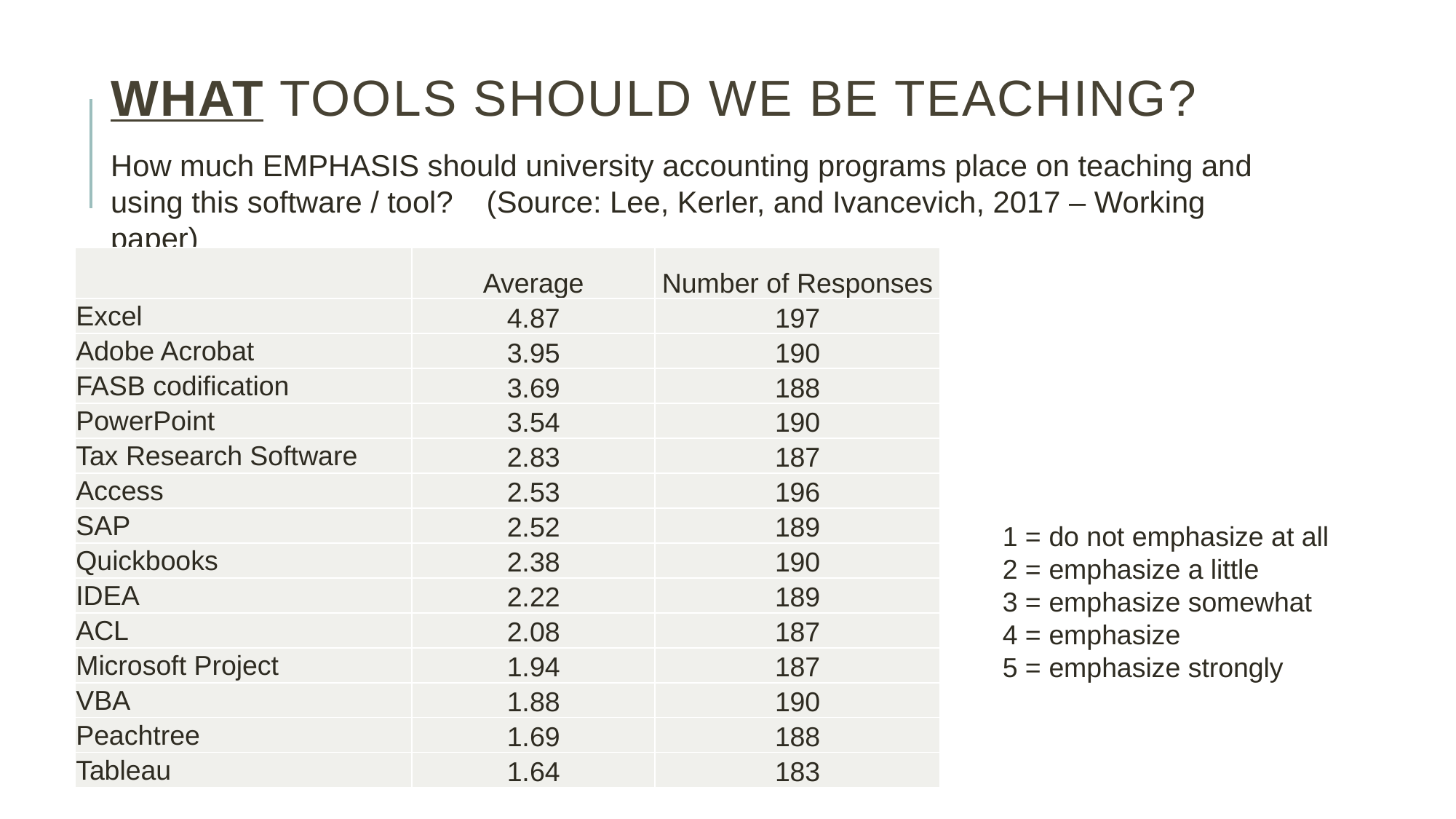

# What tools should we be teaching?
How much EMPHASIS should university accounting programs place on teaching and using this software / tool?    (Source: Lee, Kerler, and Ivancevich, 2017 – Working paper)
|  | Average | Number of Responses |
| --- | --- | --- |
| Excel | 4.87 | 197 |
| Adobe Acrobat | 3.95 | 190 |
| FASB codification | 3.69 | 188 |
| PowerPoint | 3.54 | 190 |
| Tax Research Software | 2.83 | 187 |
| Access | 2.53 | 196 |
| SAP | 2.52 | 189 |
| Quickbooks | 2.38 | 190 |
| IDEA | 2.22 | 189 |
| ACL | 2.08 | 187 |
| Microsoft Project | 1.94 | 187 |
| VBA | 1.88 | 190 |
| Peachtree | 1.69 | 188 |
| Tableau | 1.64 | 183 |
1 = do not emphasize at all
2 = emphasize a little
3 = emphasize somewhat
4 = emphasize
5 = emphasize strongly